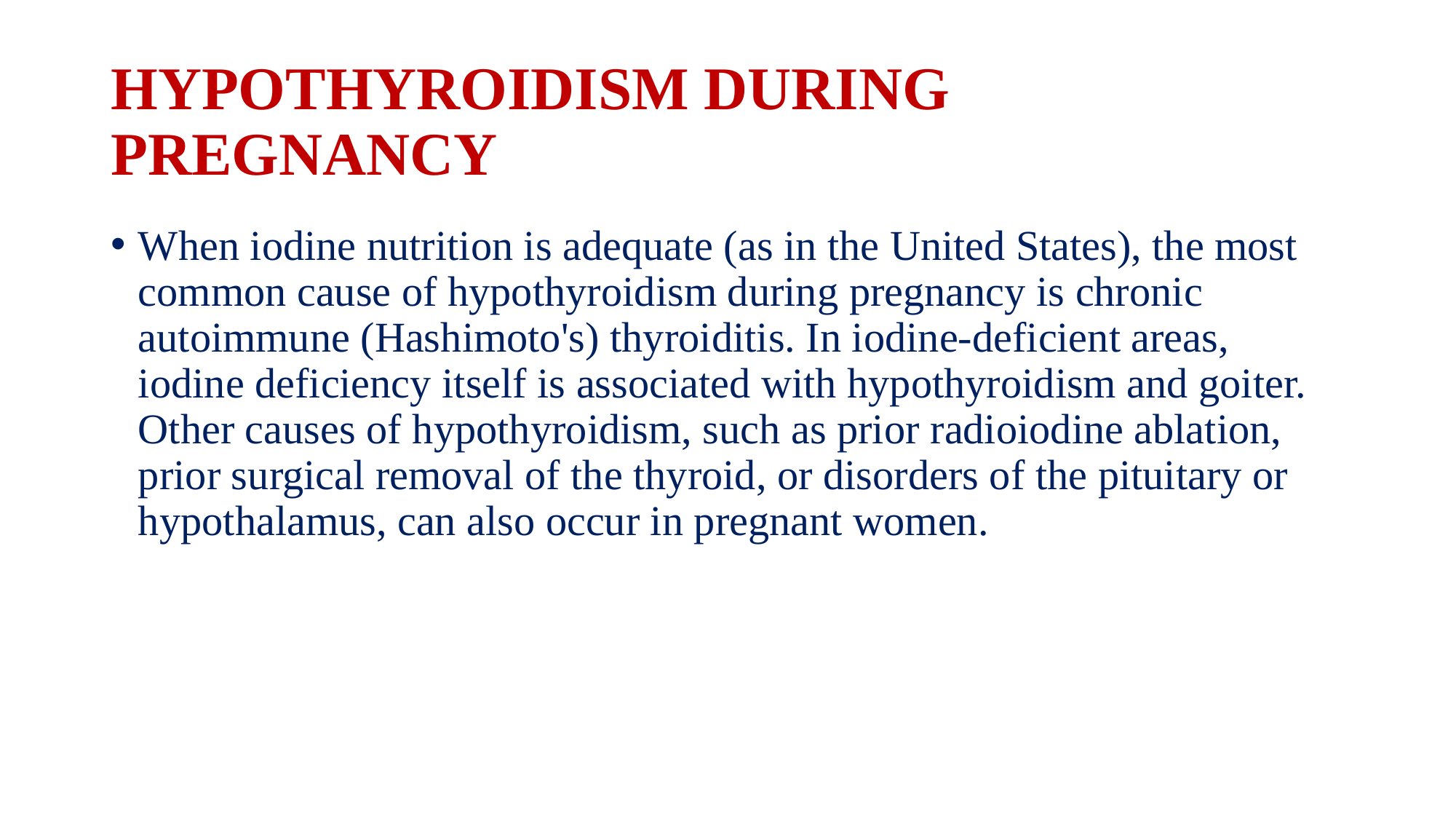

# HYPOTHYROIDISM DURING PREGNANCY
When iodine nutrition is adequate (as in the United States), the most common cause of hypothyroidism during pregnancy is chronic autoimmune (Hashimoto's) thyroiditis. In iodine-deficient areas, iodine deficiency itself is associated with hypothyroidism and goiter. Other causes of hypothyroidism, such as prior radioiodine ablation, prior surgical removal of the thyroid, or disorders of the pituitary or hypothalamus, can also occur in pregnant women.